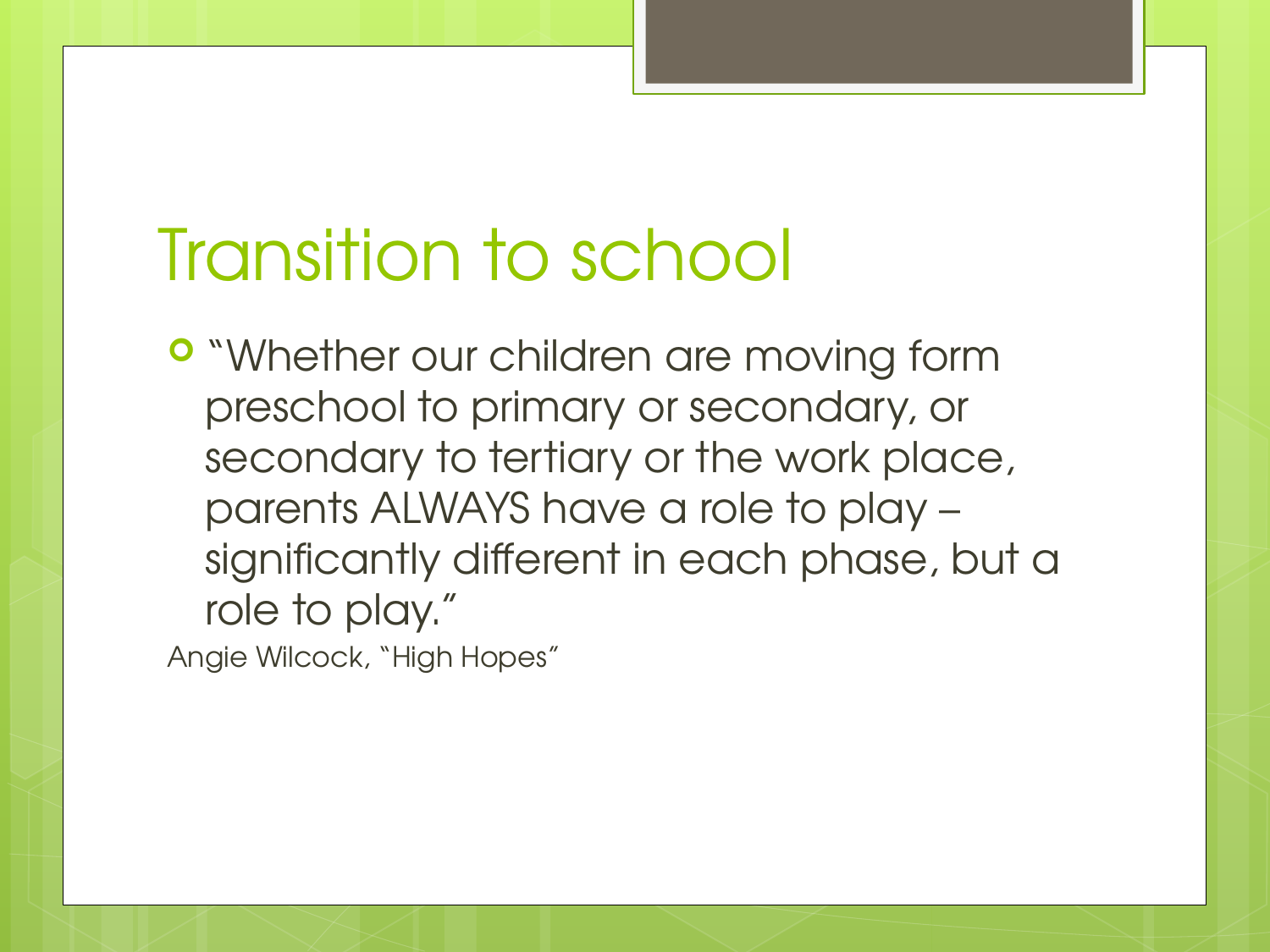

# Transition to school
“Whether our children are moving form preschool to primary or secondary, or secondary to tertiary or the work place, parents ALWAYS have a role to play – significantly different in each phase, but a role to play.”
Angie Wilcock, “High Hopes”